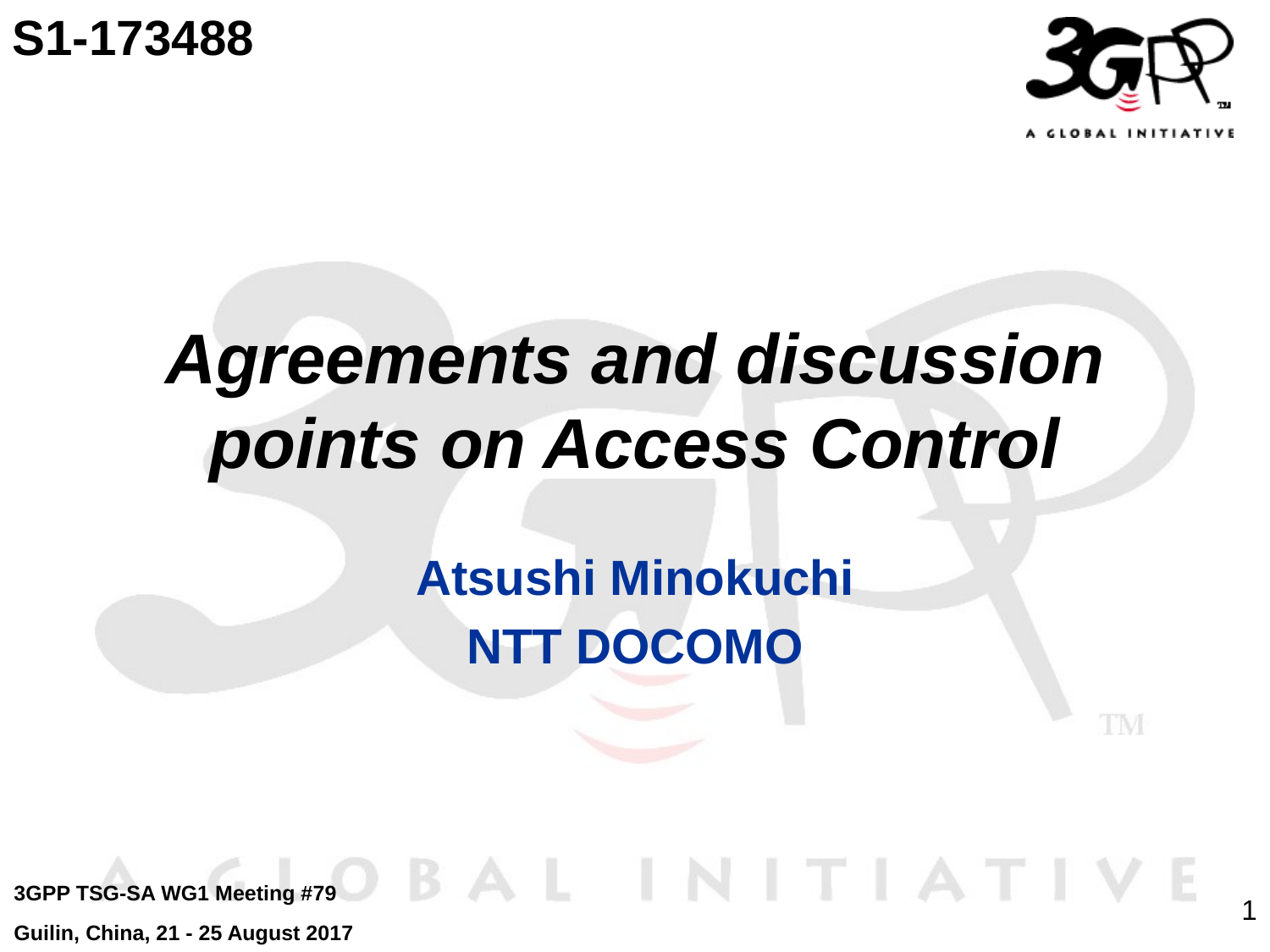

S1-173488
# Agreements and discussion points on Access Control
Atsushi Minokuchi
NTT DOCOMO
3GPP TSG-SA WG1 Meeting #79
Guilin, China, 21 - 25 August 2017
1